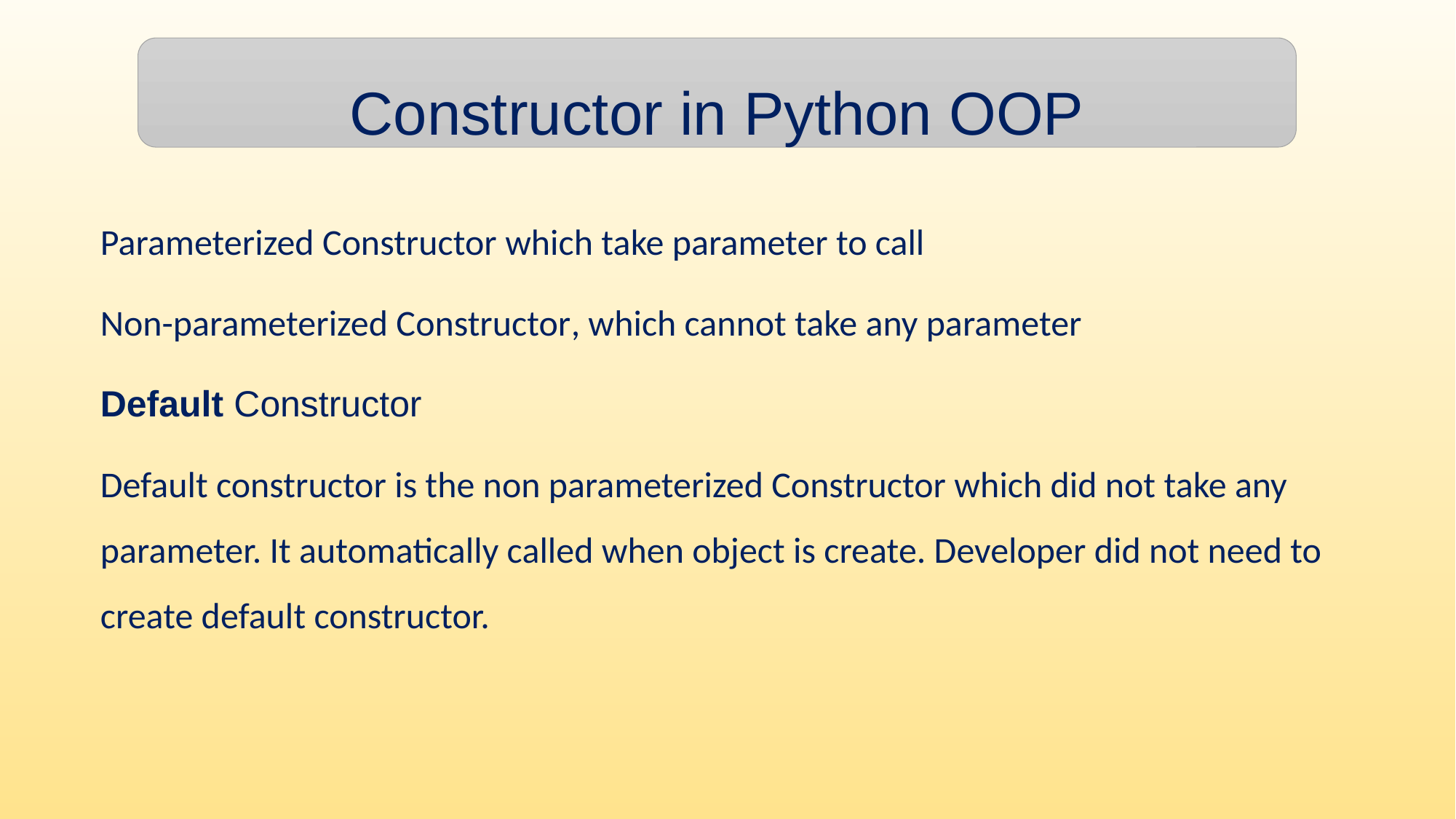

Constructor in Python OOP
Parameterized Constructor which take parameter to call
Non-parameterized Constructor, which cannot take any parameter
Default Constructor
Default constructor is the non parameterized Constructor which did not take any parameter. It automatically called when object is create. Developer did not need to create default constructor.